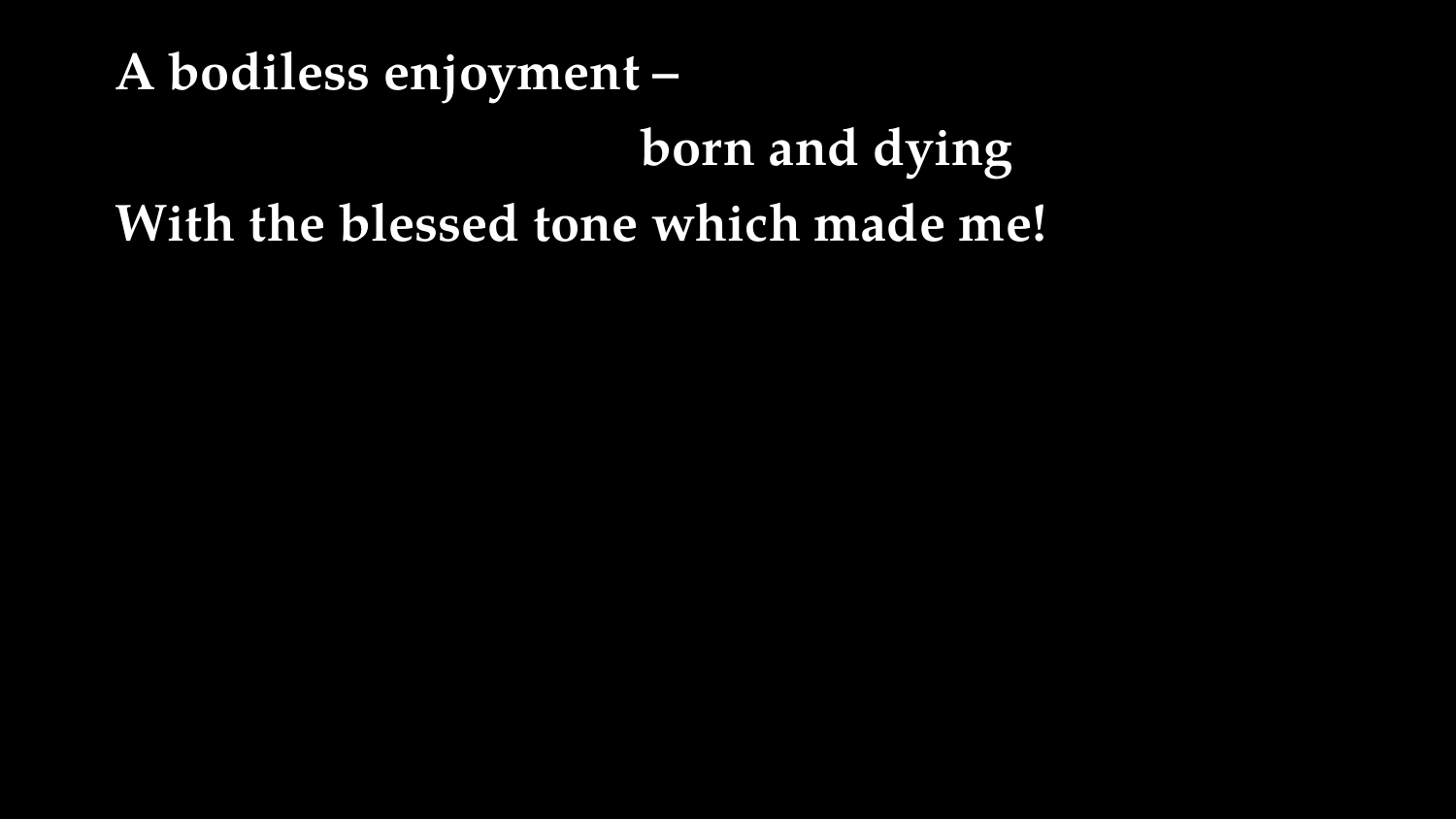

# A bodiless enjoyment – born and dying With the blessed tone which made me!